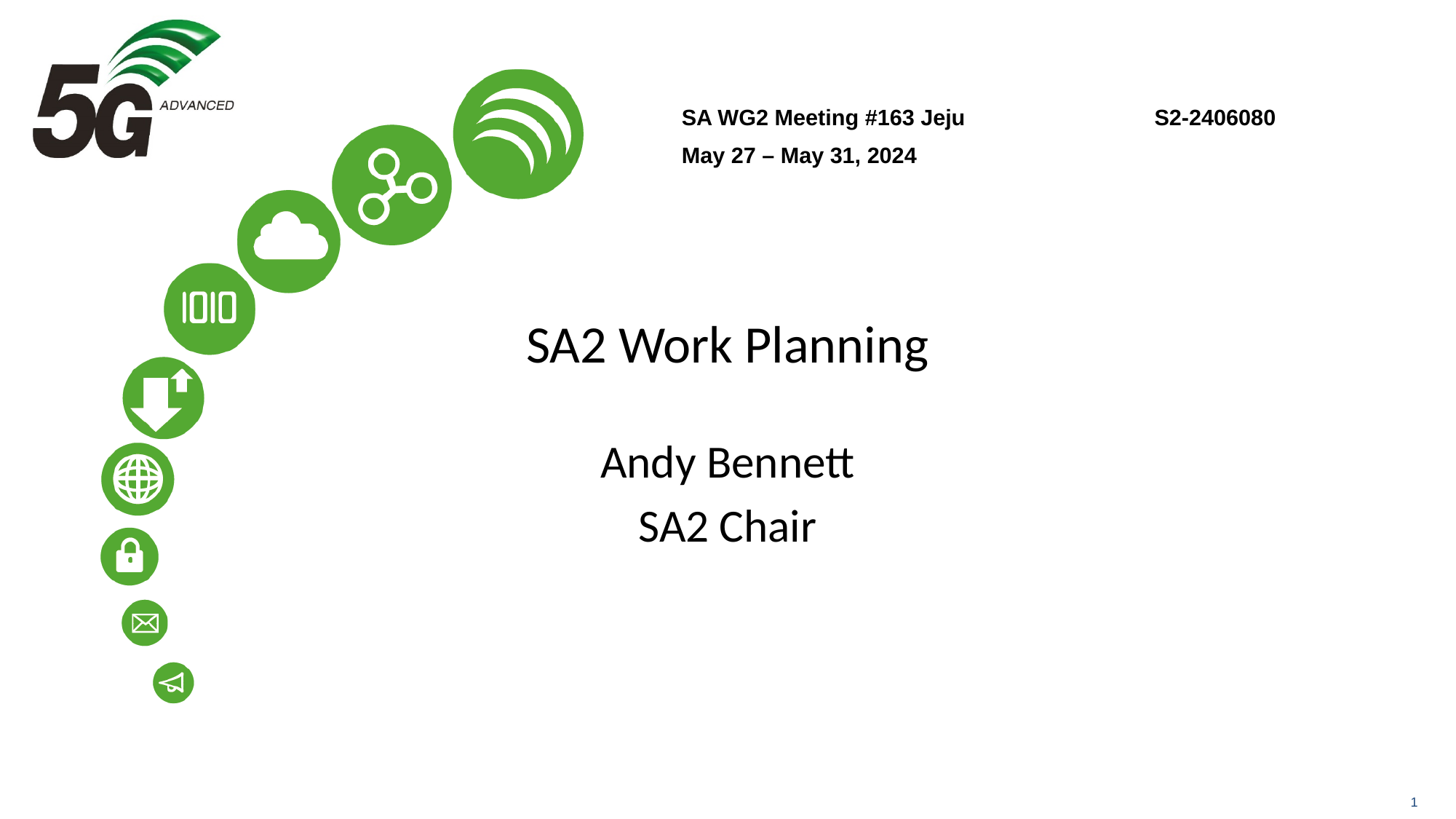

SA WG2 Meeting #163 Jeju	S2-2406080
May 27 – May 31, 2024
# SA2 Work Planning
Andy Bennett
SA2 Chair